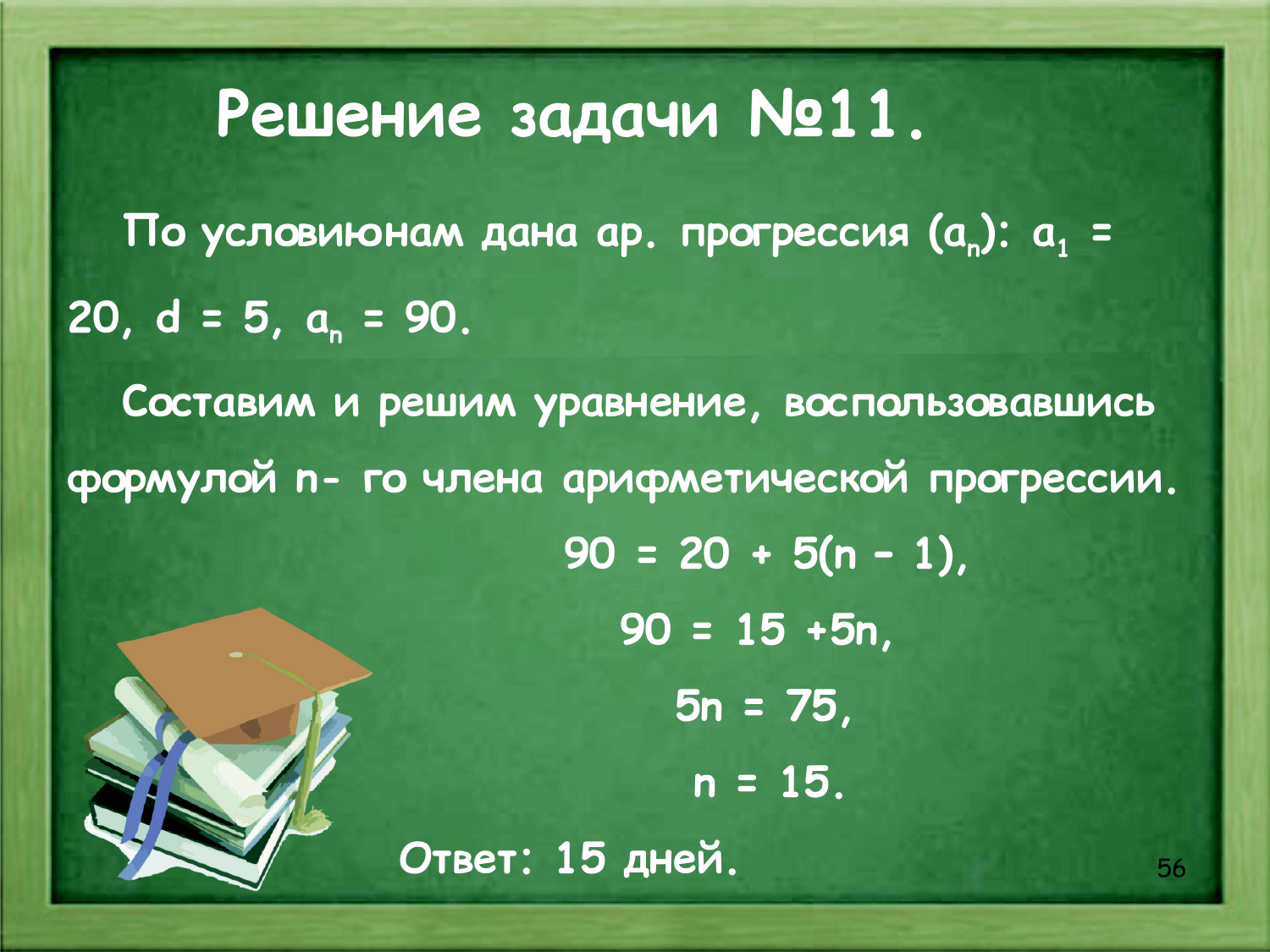

Решение задачи №11.

   По условию нам дана ар. прогрессия (аn): а1 = 20, d = 5, аn = 90.
   Составим и решим уравнение, воспользовавшись формулой n- го члена арифметической прогрессии.
                           90 = 20 + 5(n – 1),
                              90 = 15 +5n,
                                 5n = 75,
                                  n = 15.
                  Ответ: 15 дней.

56